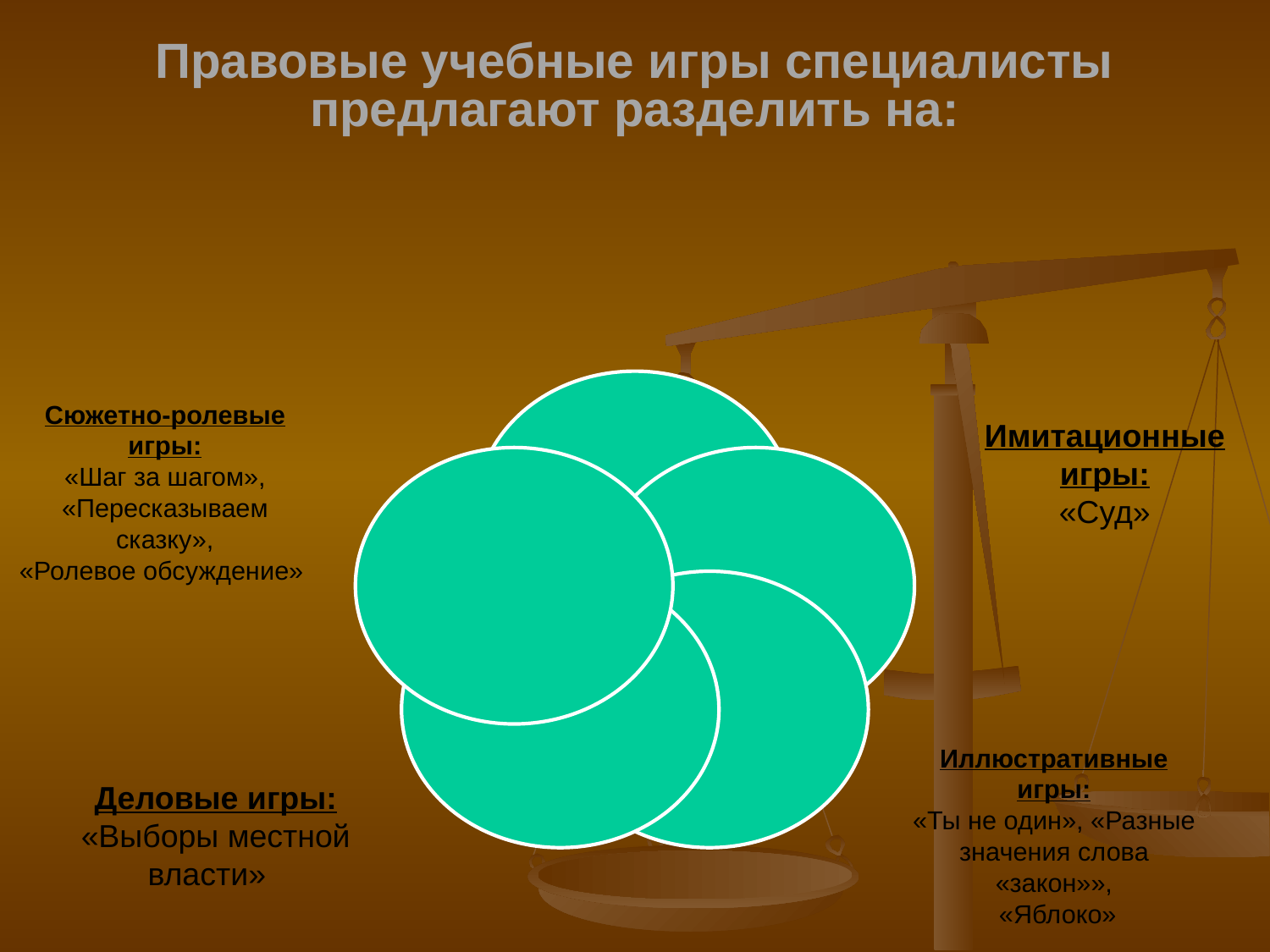

# Правовые учебные игры специалисты предлагают разделить на:
Имитационные игры:
«Суд»
Иллюстративные игры:
«Ты не один», «Разные значения слова «закон»»,
 «Яблоко»
Деловые игры:
«Выборы местной власти»
Сюжетно-ролевые игры:
«Шаг за шагом», «Пересказываем сказку»,
«Ролевое обсуждение»